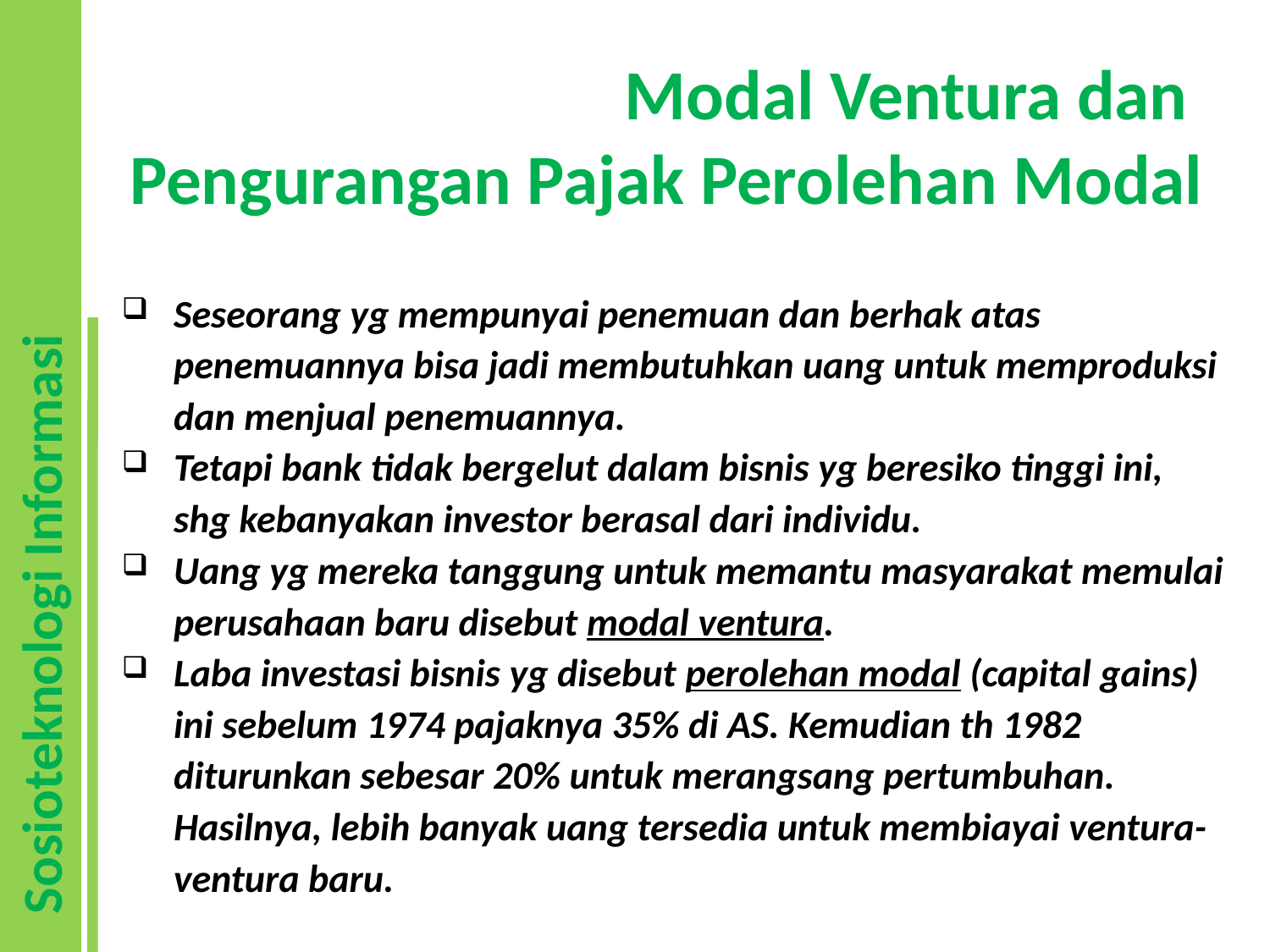

# Modal Ventura dan Pengurangan Pajak Perolehan Modal
Seseorang yg mempunyai penemuan dan berhak atas penemuannya bisa jadi membutuhkan uang untuk memproduksi dan menjual penemuannya.
Tetapi bank tidak bergelut dalam bisnis yg beresiko tinggi ini, shg kebanyakan investor berasal dari individu.
Uang yg mereka tanggung untuk memantu masyarakat memulai perusahaan baru disebut modal ventura.
Laba investasi bisnis yg disebut perolehan modal (capital gains) ini sebelum 1974 pajaknya 35% di AS. Kemudian th 1982 diturunkan sebesar 20% untuk merangsang pertumbuhan. Hasilnya, lebih banyak uang tersedia untuk membiayai ventura-ventura baru.